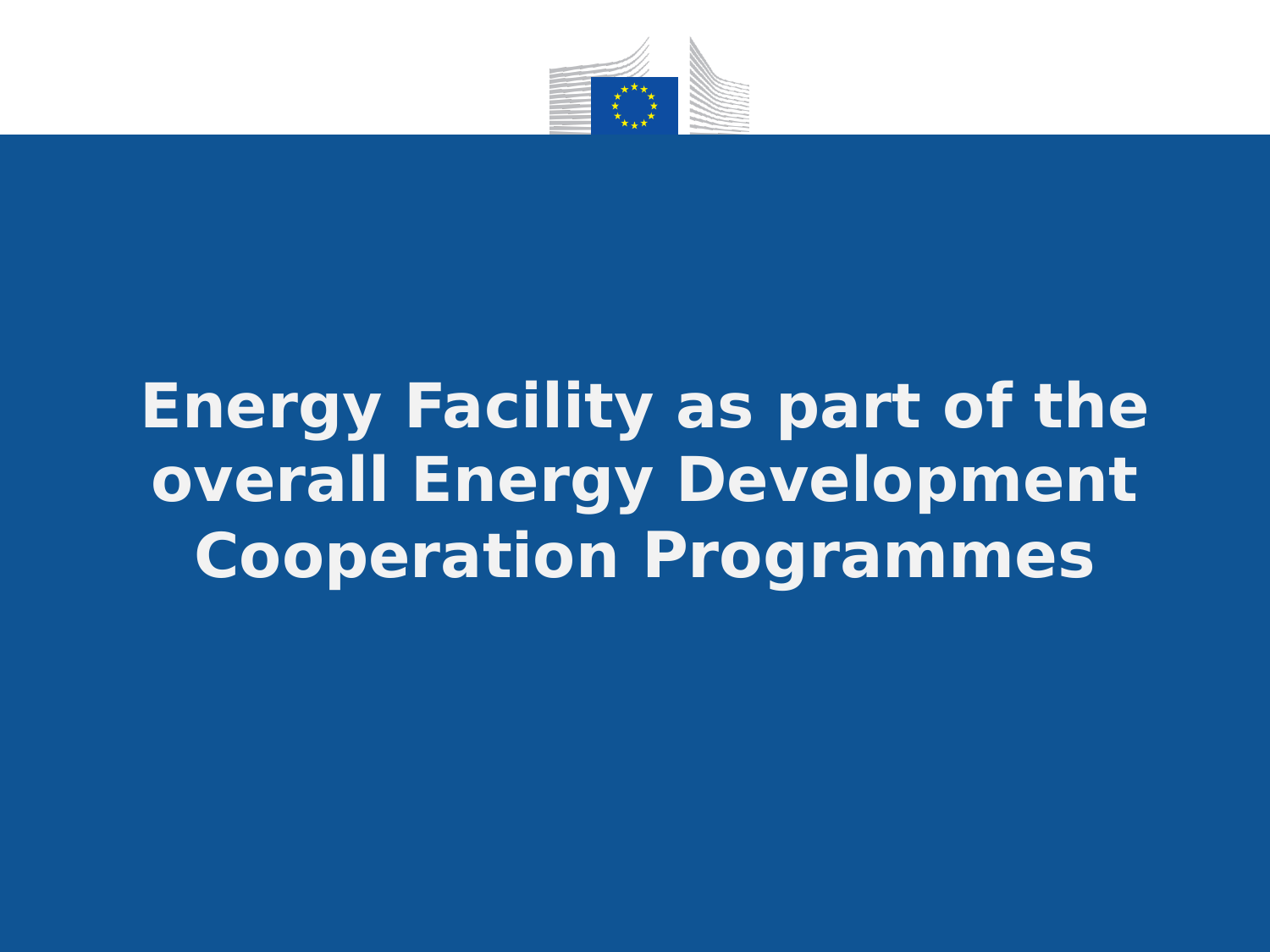

# Energy Facility as part of the overall Energy Development Cooperation Programmes